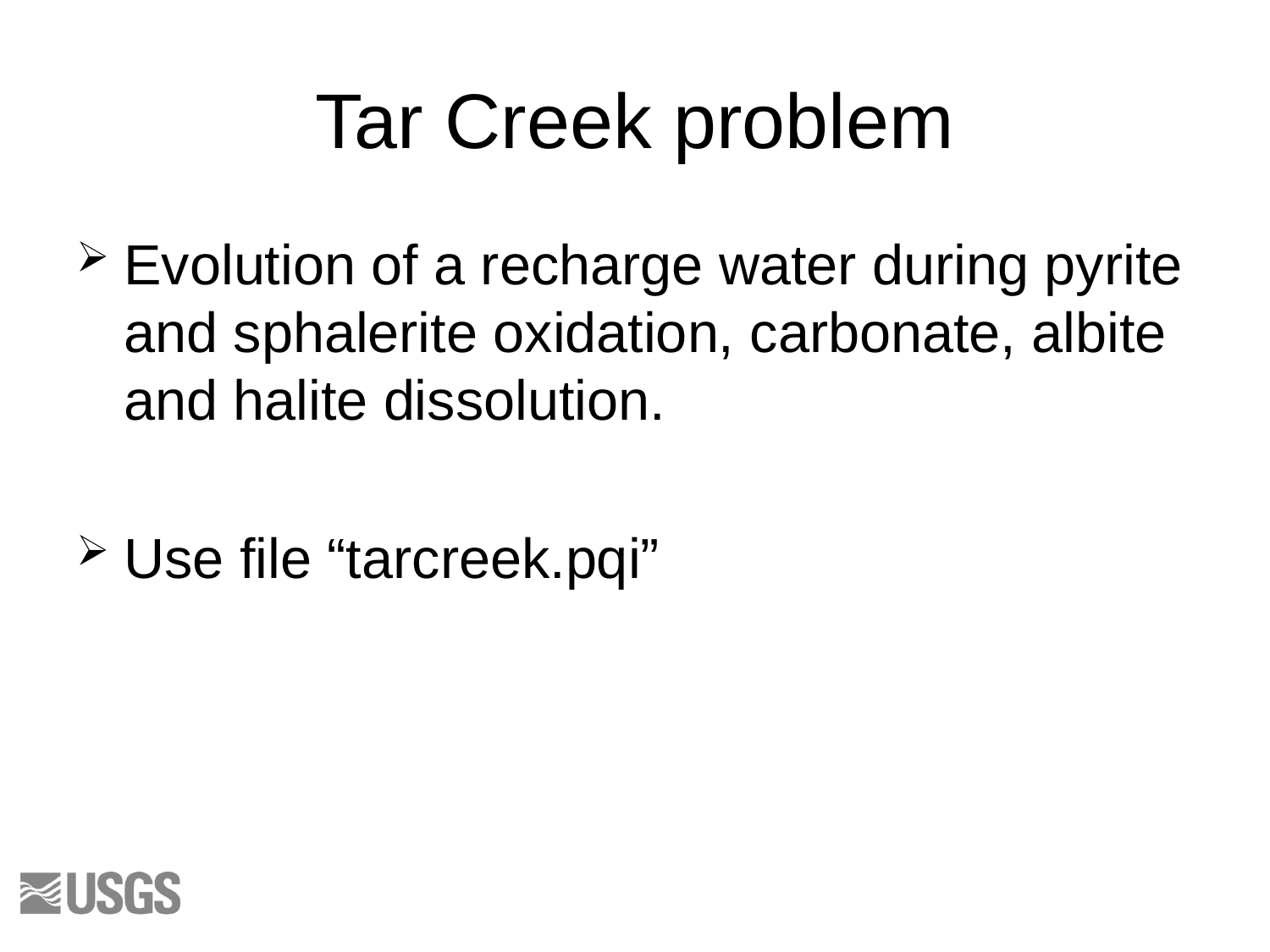

# Tar Creek problem
Evolution of a recharge water during pyrite and sphalerite oxidation, carbonate, albite and halite dissolution.

Use file “tarcreek.pqi”